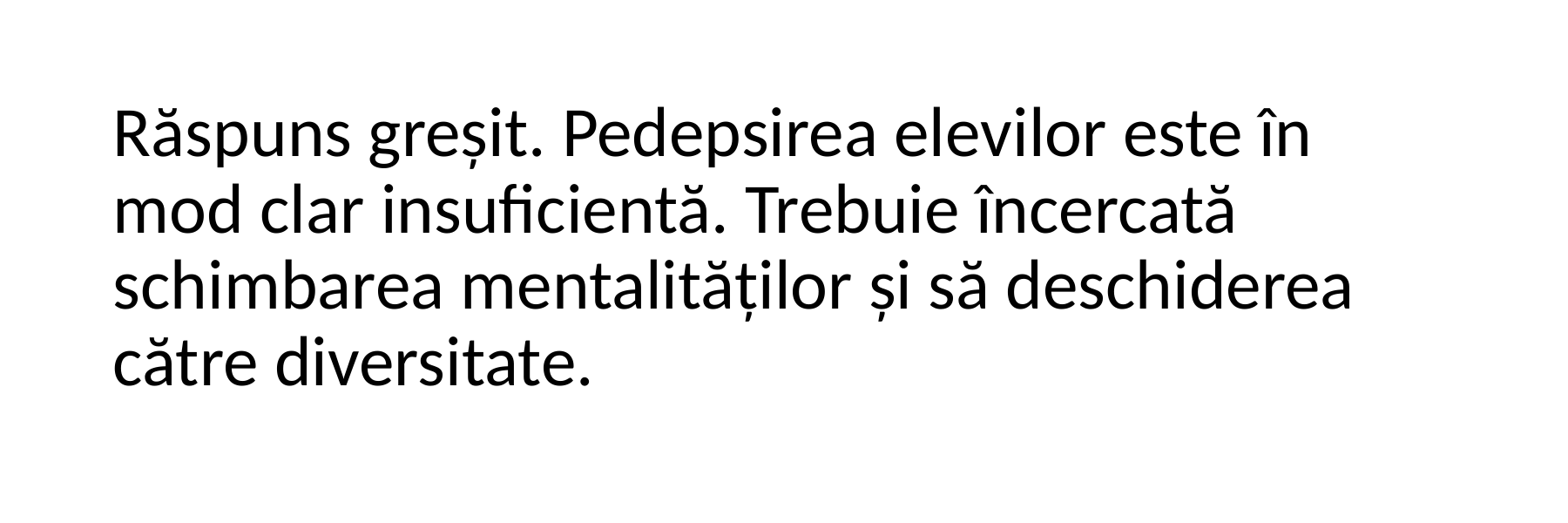

Răspuns greșit. Pedepsirea elevilor este în mod clar insuficientă. Trebuie încercată schimbarea mentalităților și să deschiderea către diversitate.